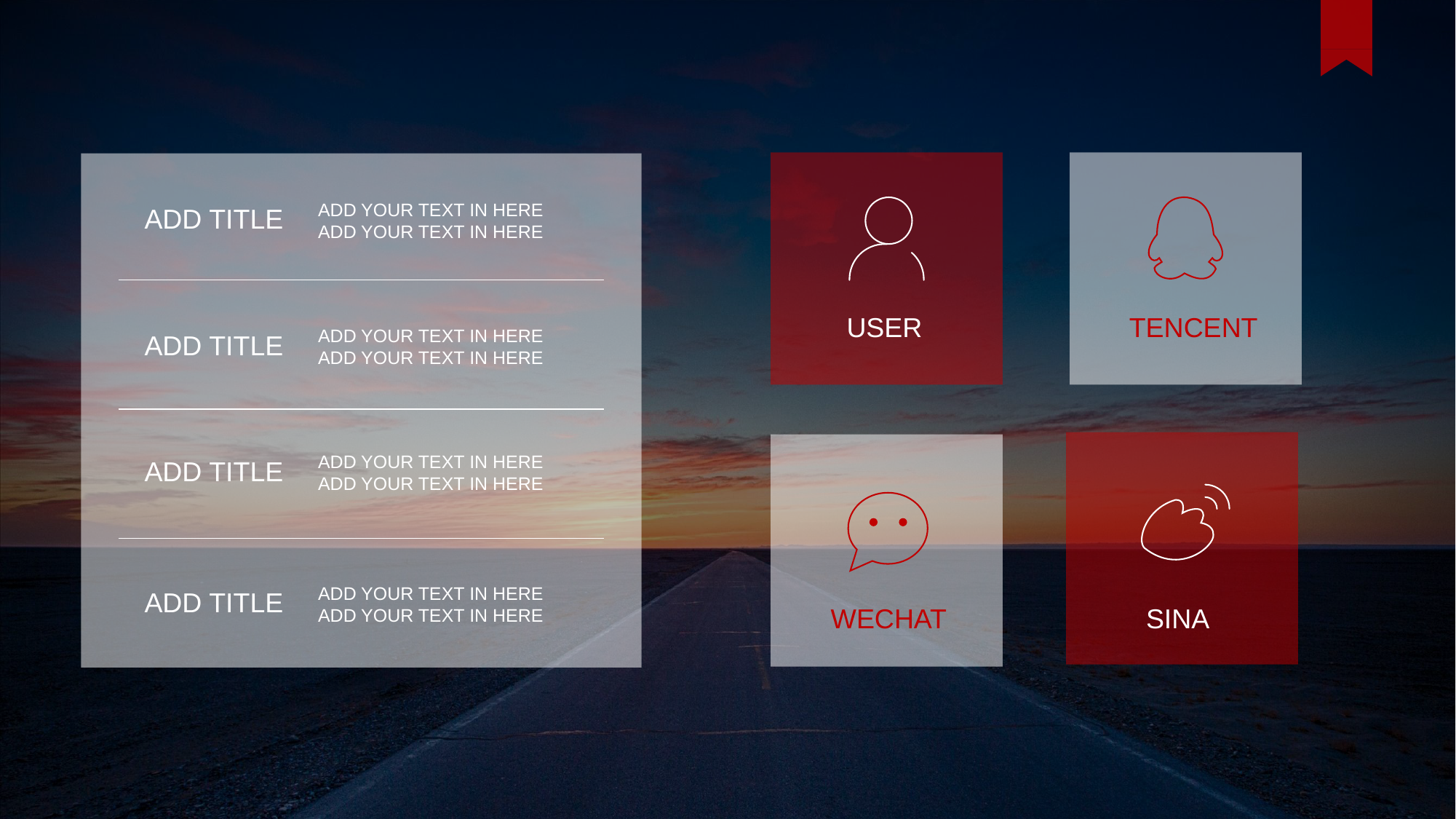

USER
TENCENT

WECHAT
SINA

ADD YOUR TEXT IN HERE
ADD YOUR TEXT IN HERE
ADD TITLE
ADD YOUR TEXT IN HERE
ADD YOUR TEXT IN HERE
ADD TITLE
ADD YOUR TEXT IN HERE
ADD YOUR TEXT IN HERE
ADD TITLE
ADD YOUR TEXT IN HERE
ADD YOUR TEXT IN HERE
ADD TITLE